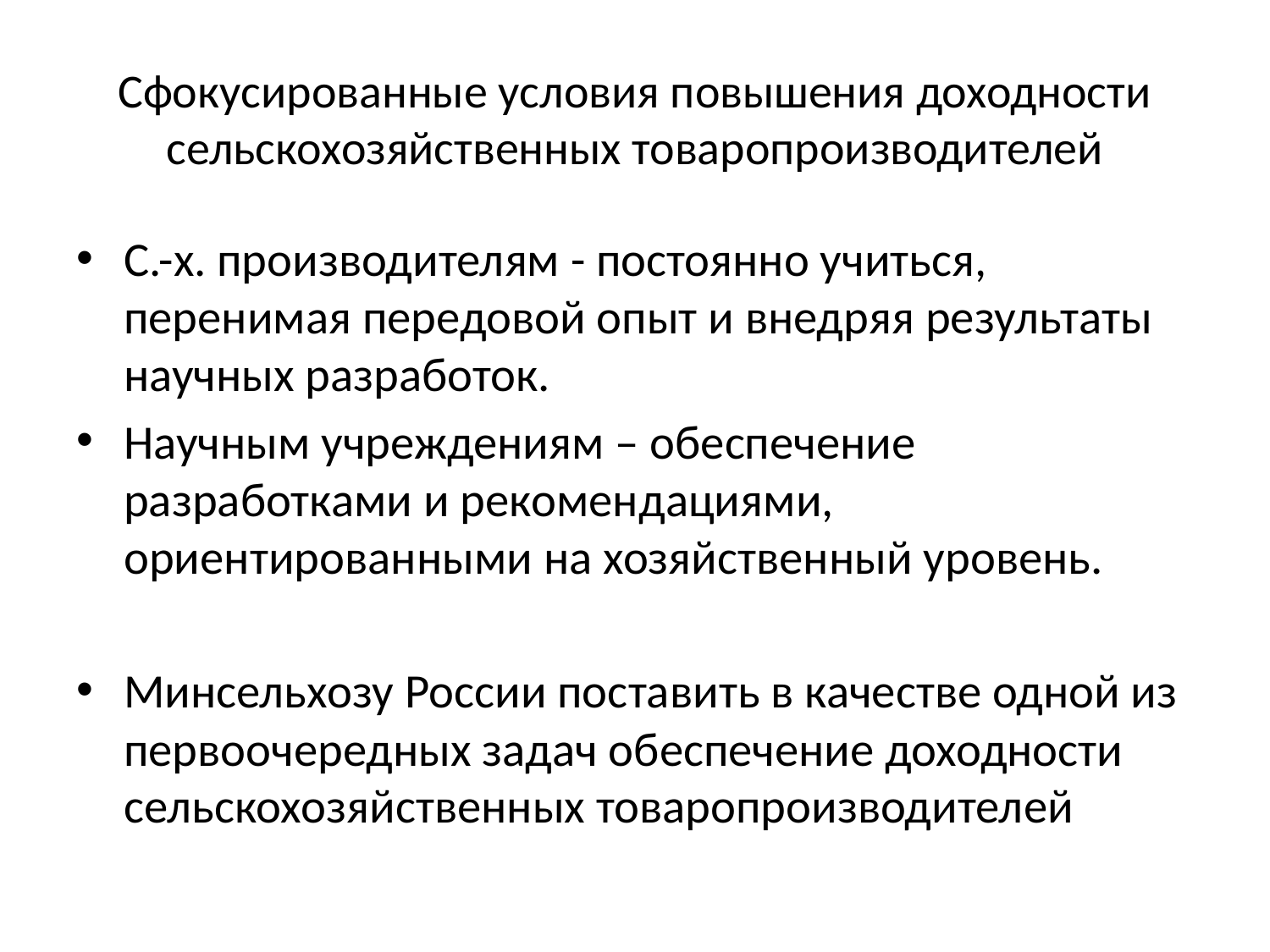

# Сфокусированные условия повышения доходности сельскохозяйственных товаропроизводителей
С.-х. производителям - постоянно учиться, перенимая передовой опыт и внедряя результаты научных разработок.
Научным учреждениям – обеспечение разработками и рекомендациями, ориентированными на хозяйственный уровень.

Минсельхозу России поставить в качестве одной из первоочередных задач обеспечение доходности сельскохозяйственных товаропроизводителей